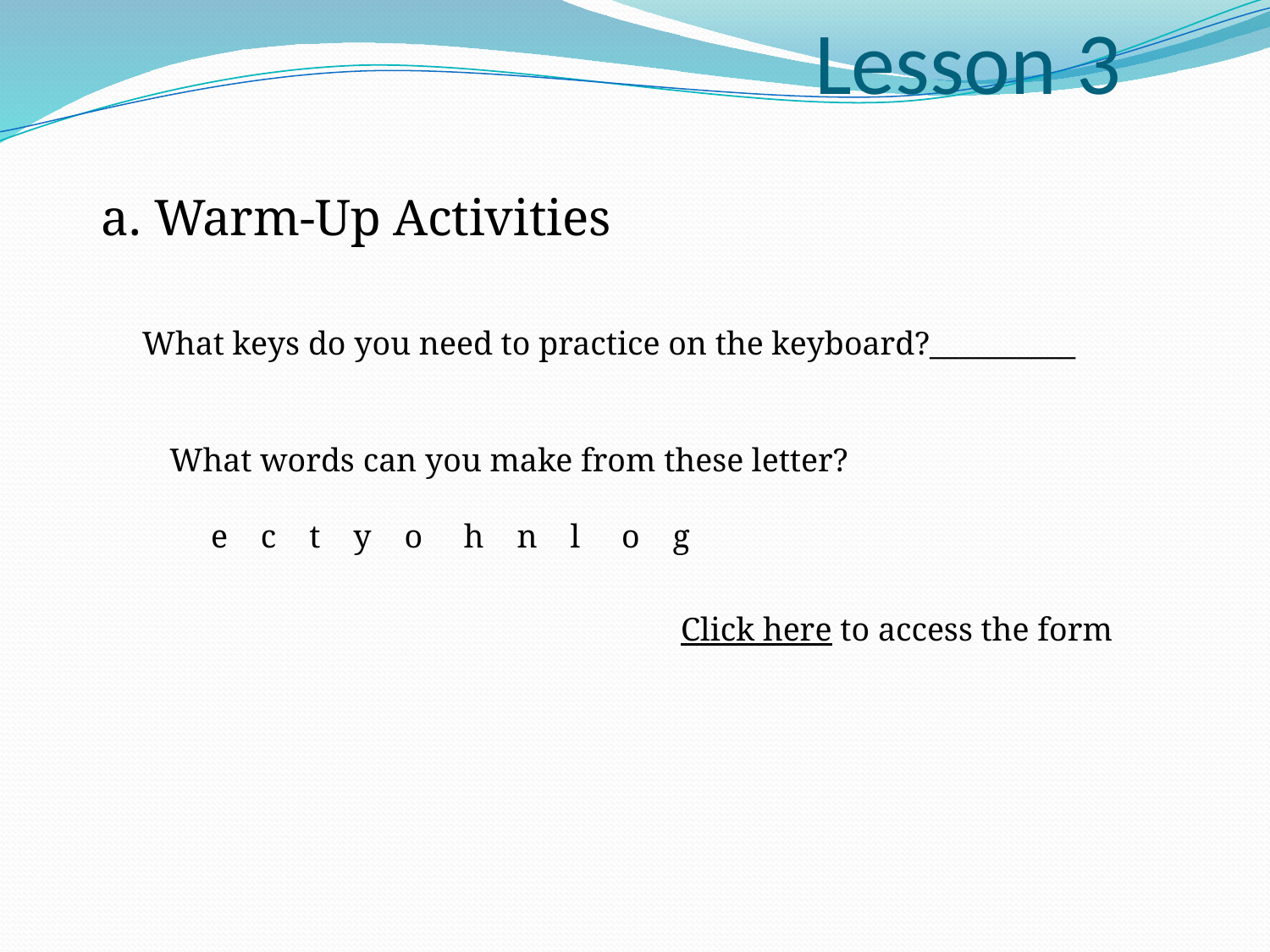

Lesson 3
a. Warm-Up Activities
What keys do you need to practice on the keyboard?__________
What words can you make from these letter?

     e    c    t    y    o     h    n    l     o    g
Click here to access the form